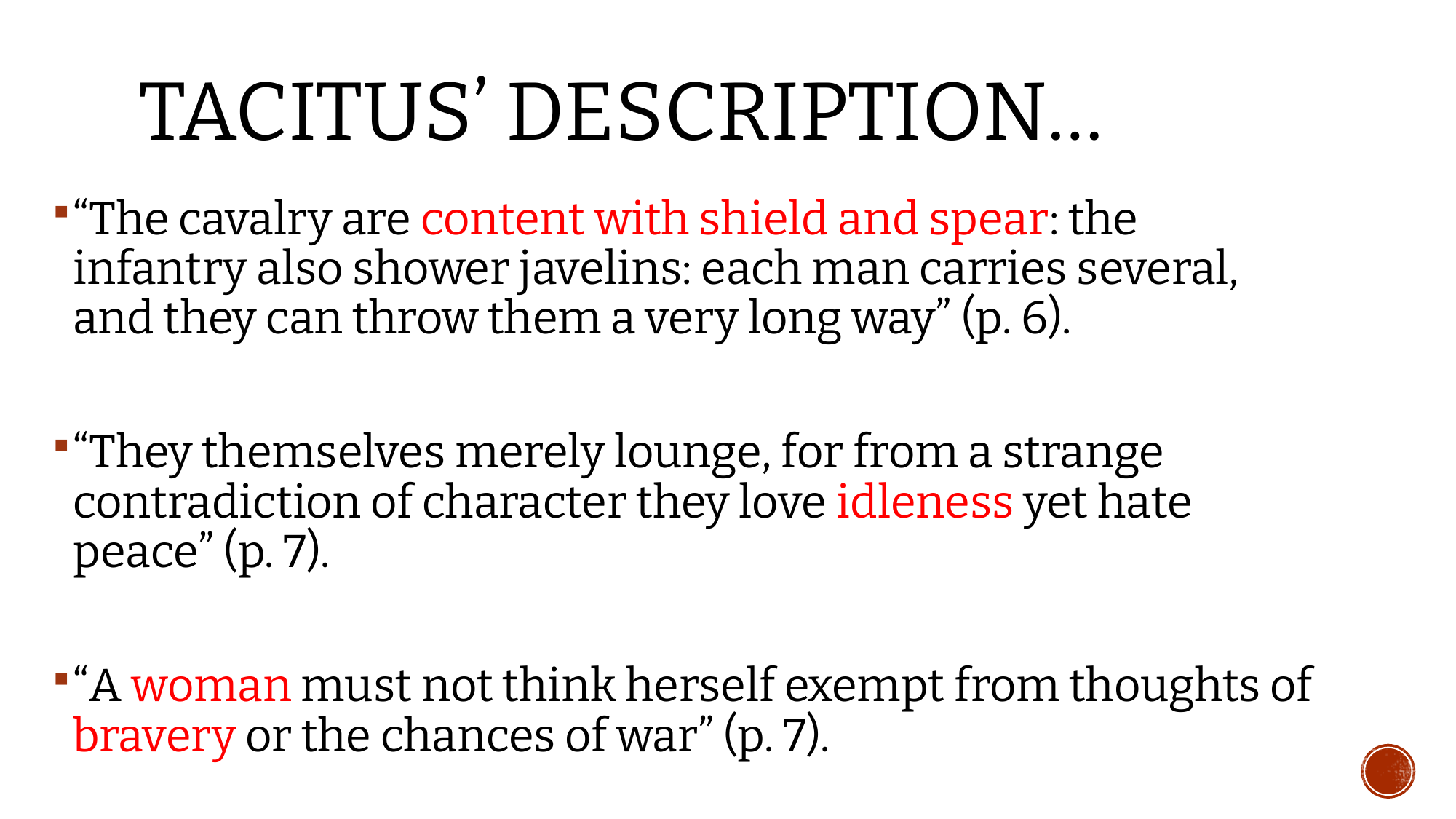

# Tacitus’ description…
“The cavalry are content with shield and spear: the infantry also shower javelins: each man carries several, and they can throw them a very long way” (p. 6).

“They themselves merely lounge, for from a strange contradiction of character they love idleness yet hate peace” (p. 7).

“A woman must not think herself exempt from thoughts of bravery or the chances of war” (p. 7).